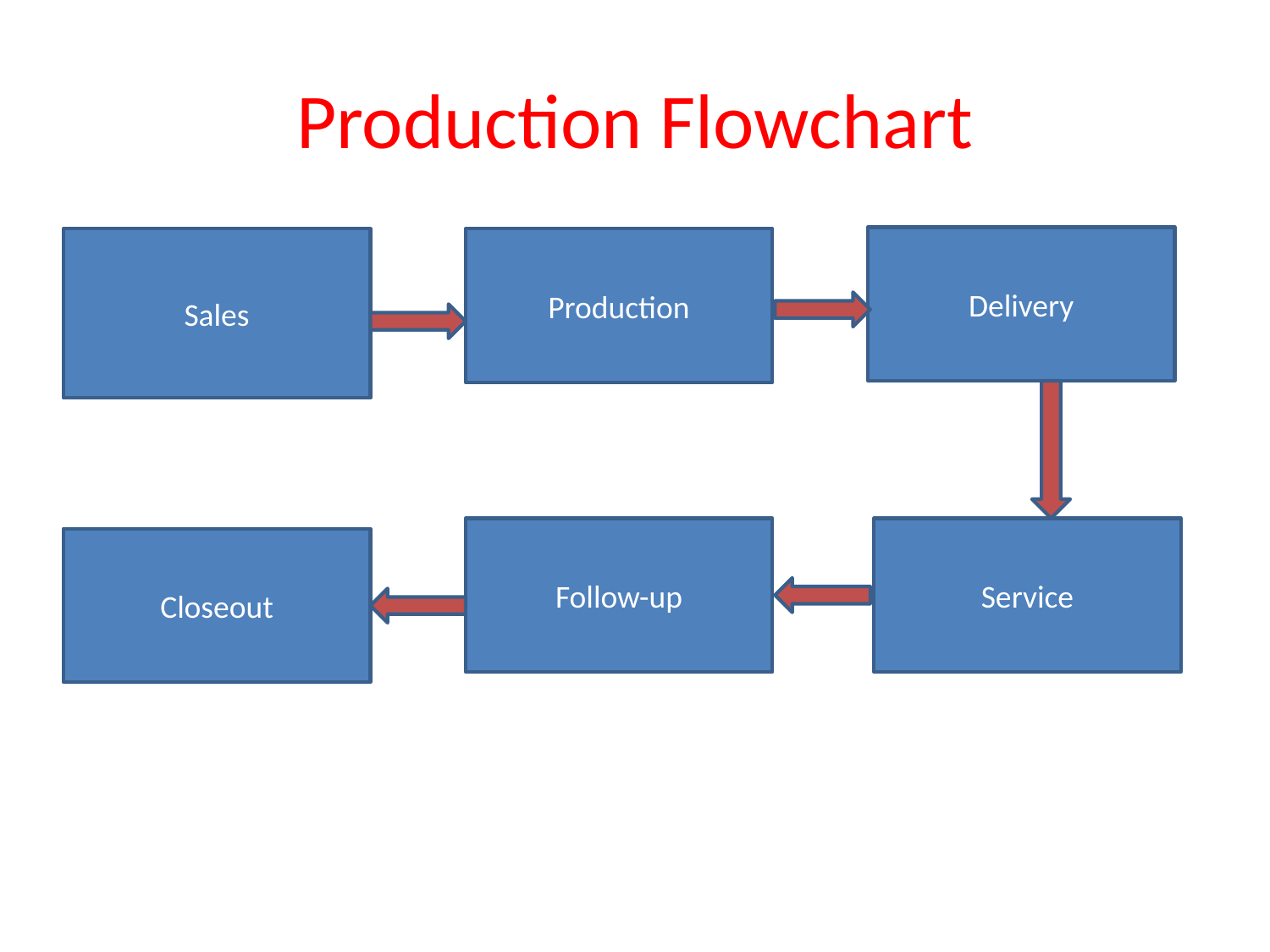

# Production Flowchart
Delivery
Sales
Production

Follow-up
Service
Closeout